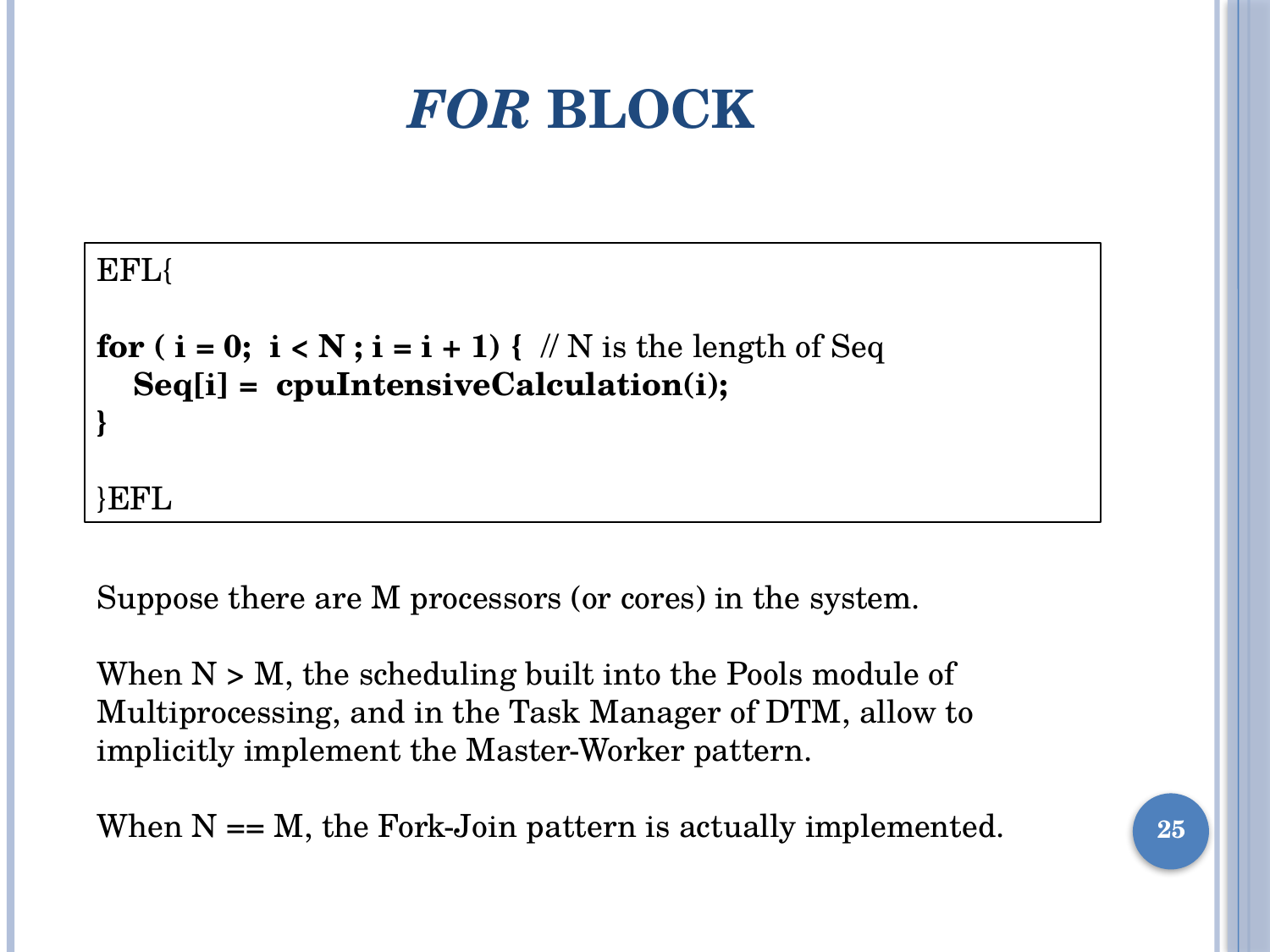

# for block
EFL{

for ( i = 0;  i < N ; i = i + 1) {  // N is the length of Seq
    Seq[i] =  cpuIntensiveCalculation(i);
}

}EFL
Suppose there are M processors (or cores) in the system.

When N > M, the scheduling built into the Pools module of Multiprocessing, and in the Task Manager of DTM, allow to implicitly implement the Master-Worker pattern.

When N == M, the Fork-Join pattern is actually implemented.
25